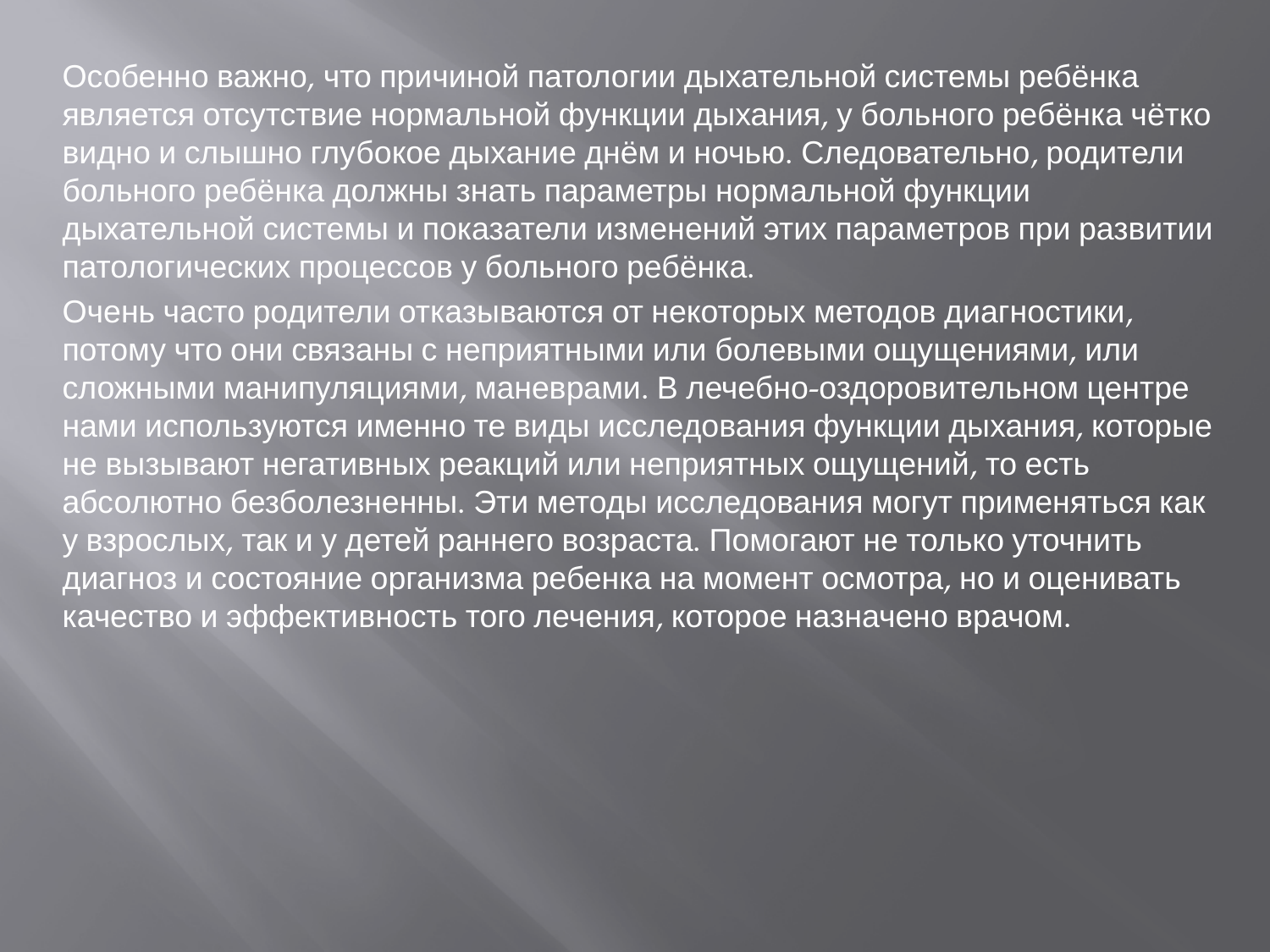

Особенно важно, что причиной патологии дыхательной системы ребёнка является отсутствие нормальной функции дыхания, у больного ребёнка чётко видно и слышно глубокое дыхание днём и ночью. Следовательно, родители больного ребёнка должны знать параметры нормальной функции дыхательной системы и показатели изменений этих параметров при развитии патологических процессов у больного ребёнка.
Очень часто родители отказываются от некоторых методов диагностики, потому что они связаны с неприятными или болевыми ощущениями, или сложными манипуляциями, маневрами. В лечебно-оздоровительном центре нами используются именно те виды исследования функции дыхания, которые не вызывают негативных реакций или неприятных ощущений, то есть абсолютно безболезненны. Эти методы исследования могут применяться как у взрослых, так и у детей раннего возраста. Помогают не только уточнить диагноз и состояние организма ребенка на момент осмотра, но и оценивать качество и эффективность того лечения, которое назначено врачом.